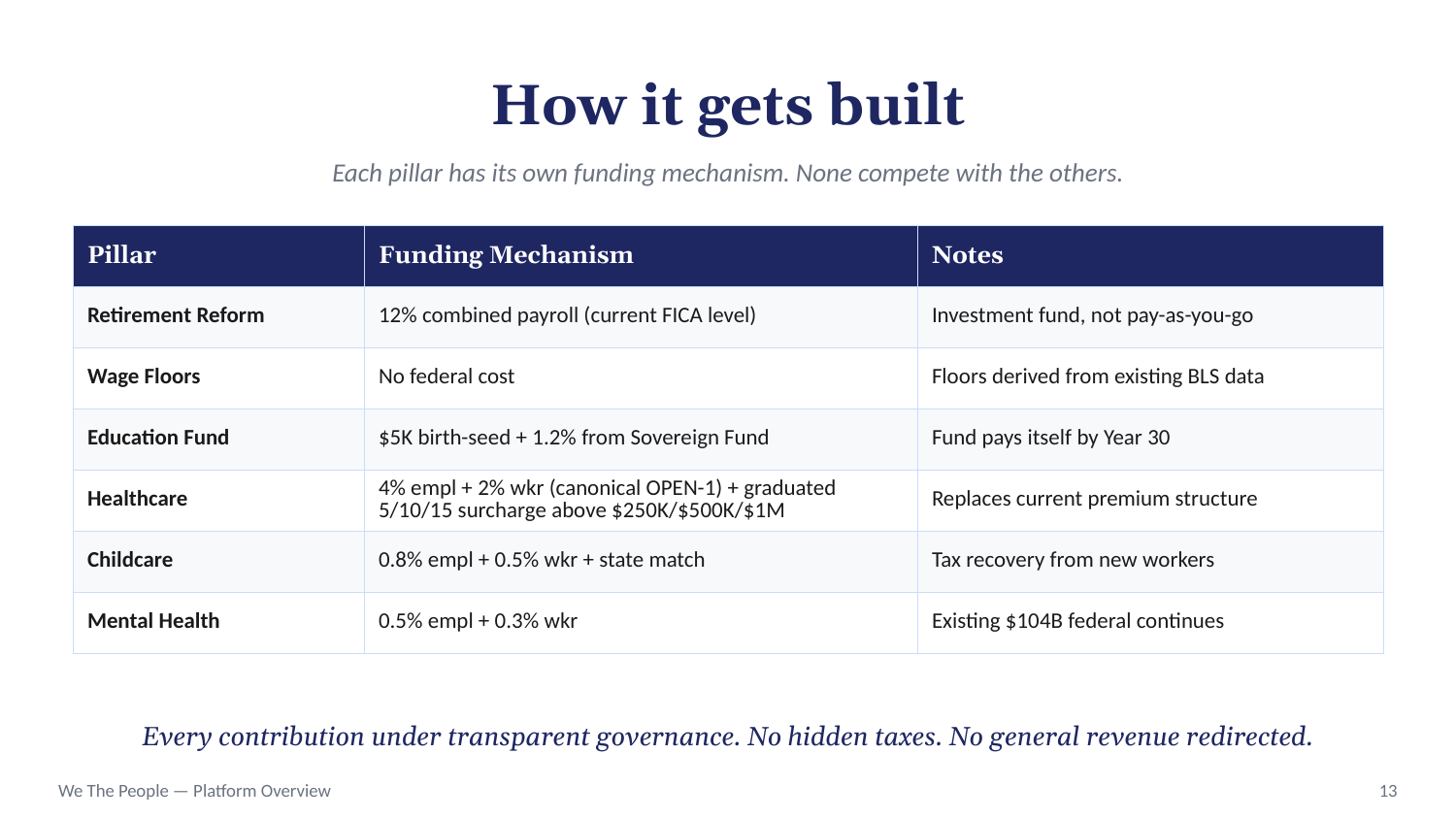

How it gets built
Each pillar has its own funding mechanism. None compete with the others.
| Pillar | Funding Mechanism | Notes |
| --- | --- | --- |
| Retirement Reform | 12% combined payroll (current FICA level) | Investment fund, not pay-as-you-go |
| Wage Floors | No federal cost | Floors derived from existing BLS data |
| Education Fund | $5K birth-seed + 1.2% from Sovereign Fund | Fund pays itself by Year 30 |
| Healthcare | 4% empl + 2% wkr (canonical OPEN-1) + graduated 5/10/15 surcharge above $250K/$500K/$1M | Replaces current premium structure |
| Childcare | 0.8% empl + 0.5% wkr + state match | Tax recovery from new workers |
| Mental Health | 0.5% empl + 0.3% wkr | Existing $104B federal continues |
Every contribution under transparent governance. No hidden taxes. No general revenue redirected.
We The People — Platform Overview
13